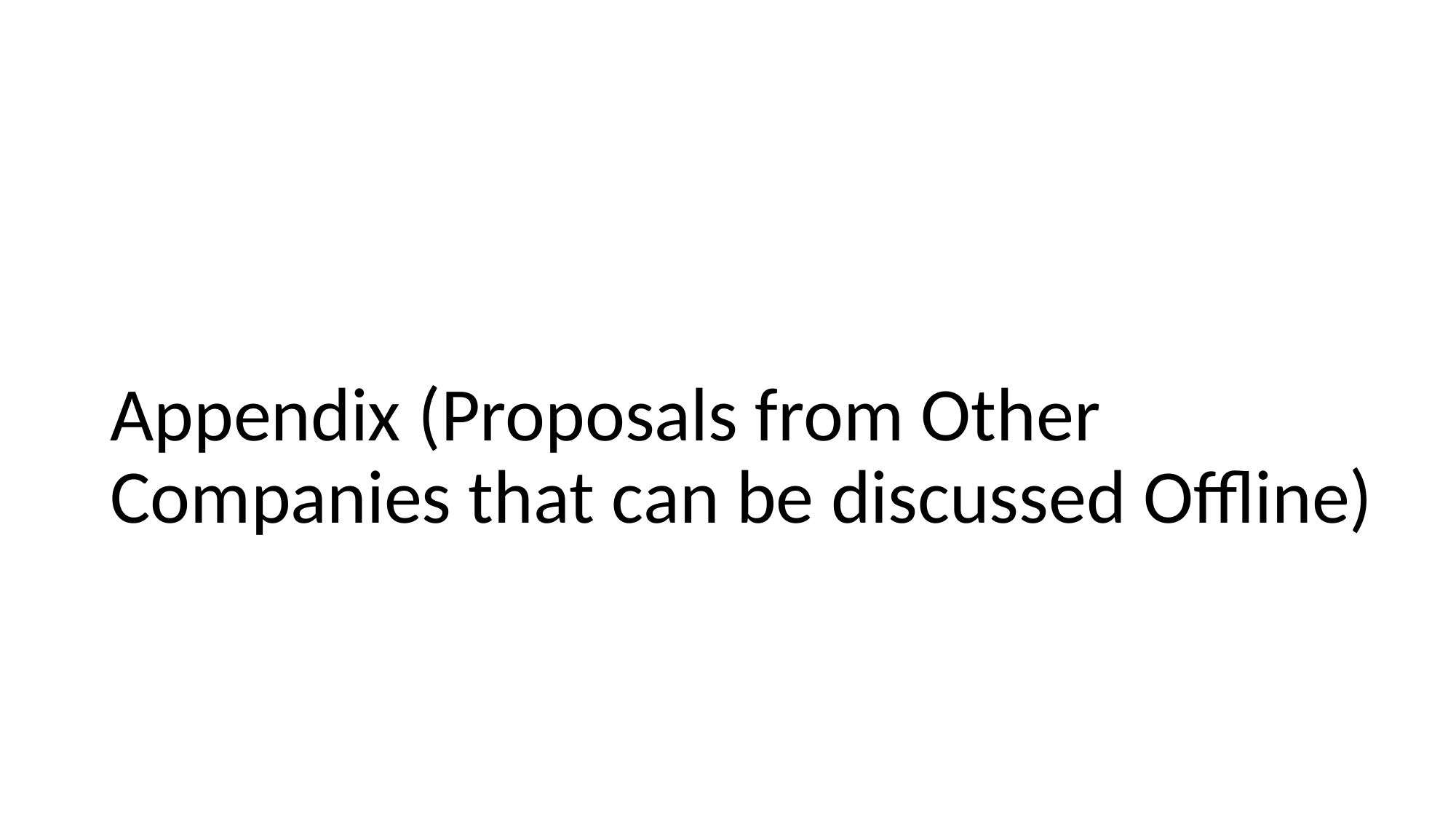

# Appendix (Proposals from Other Companies that can be discussed Offline)